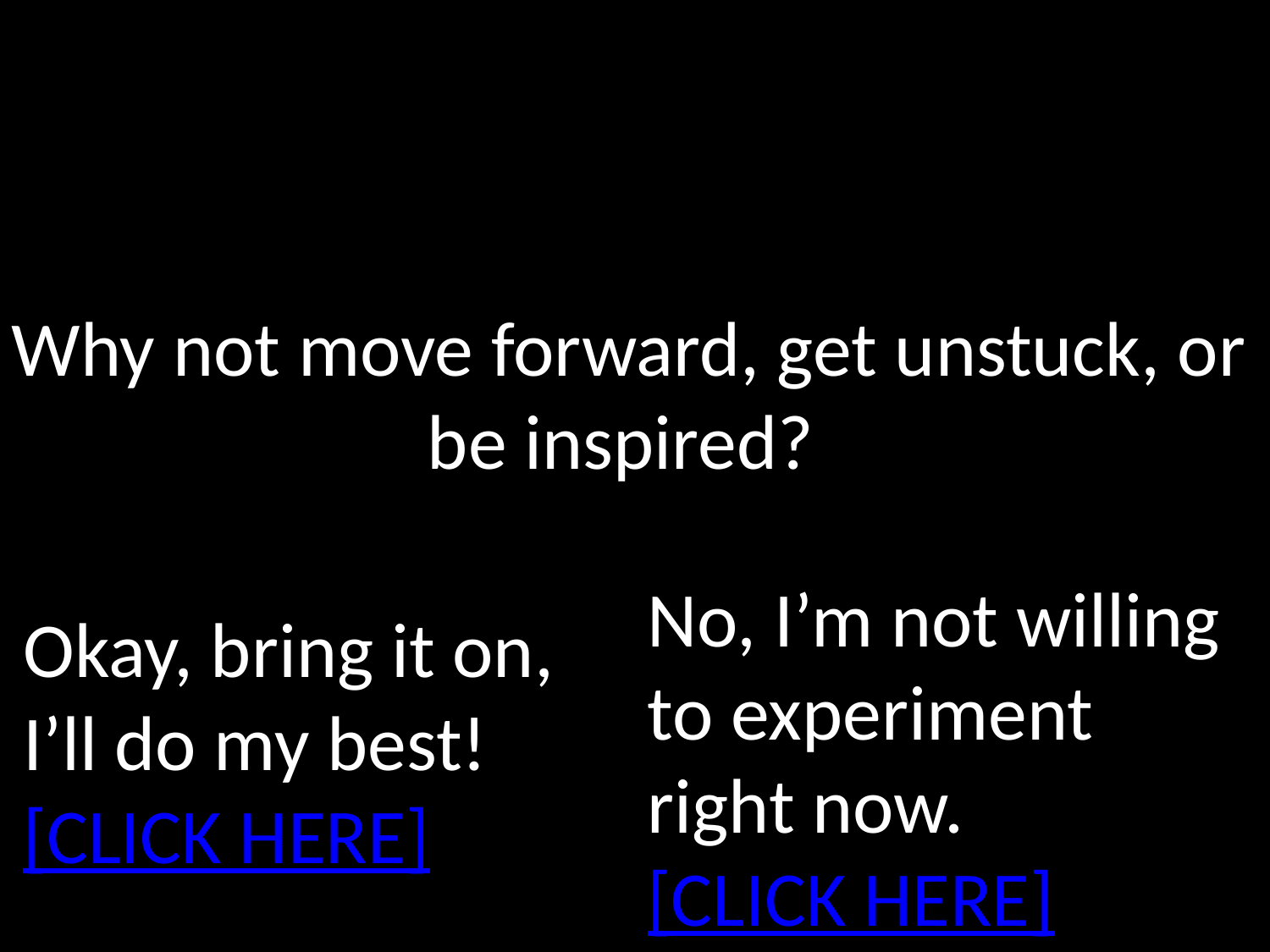

Why not move forward, get unstuck, or be inspired?
No, I’m not willing to experiment right now.
[CLICK HERE]
Okay, bring it on,
I’ll do my best!
[CLICK HERE]